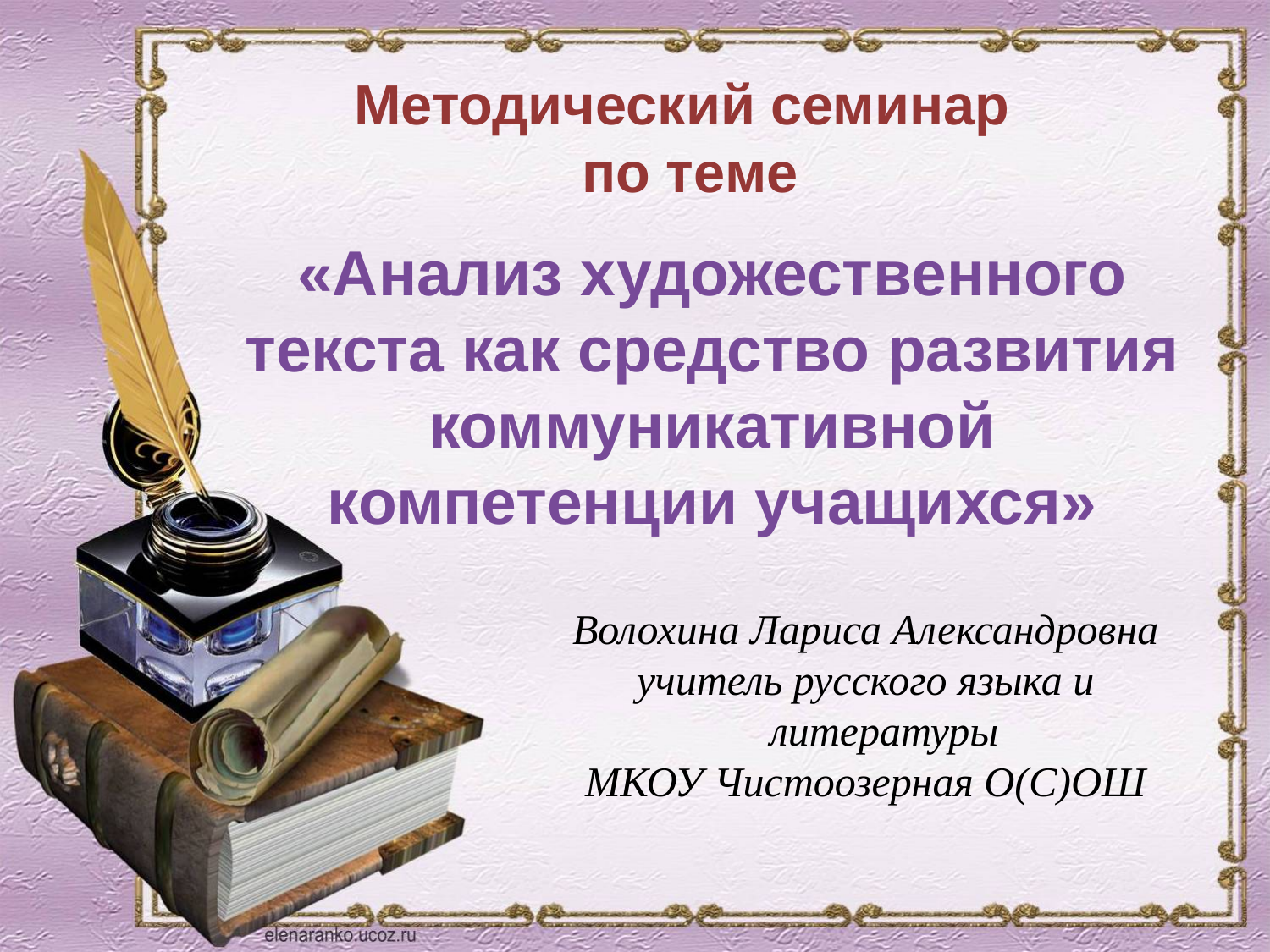

Методический семинар
по теме
«Анализ художественного текста как средство развития коммуникативной компетенции учащихся»
Волохина Лариса Александровна
учитель русского языка и литературы
МКОУ Чистоозерная О(С)ОШ